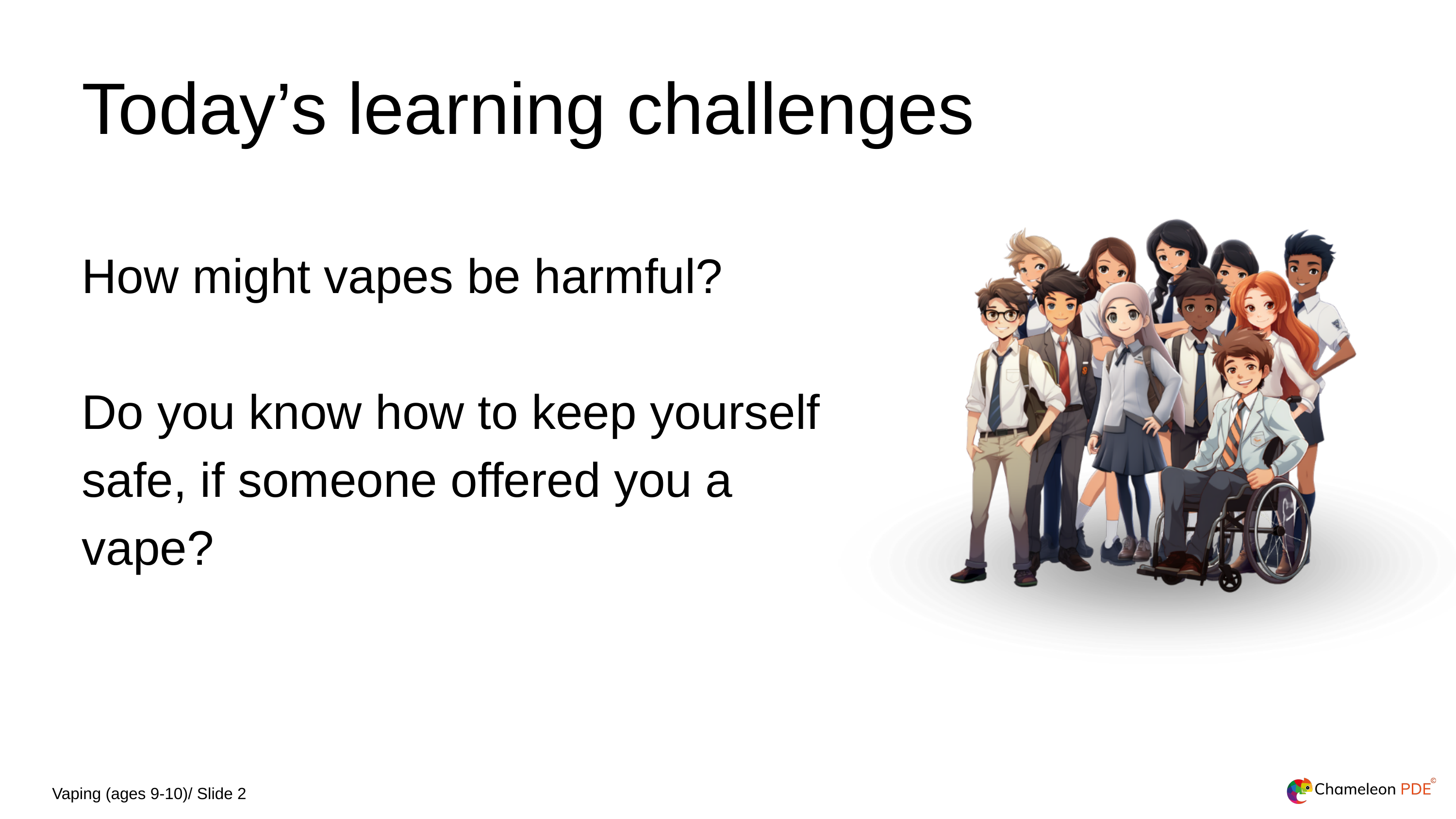

Today’s learning challenges

How might vapes be harmful?

Do you know how to keep yourself safe, if someone offered you a vape?

Vaping (ages 9-10)/ Slide 2